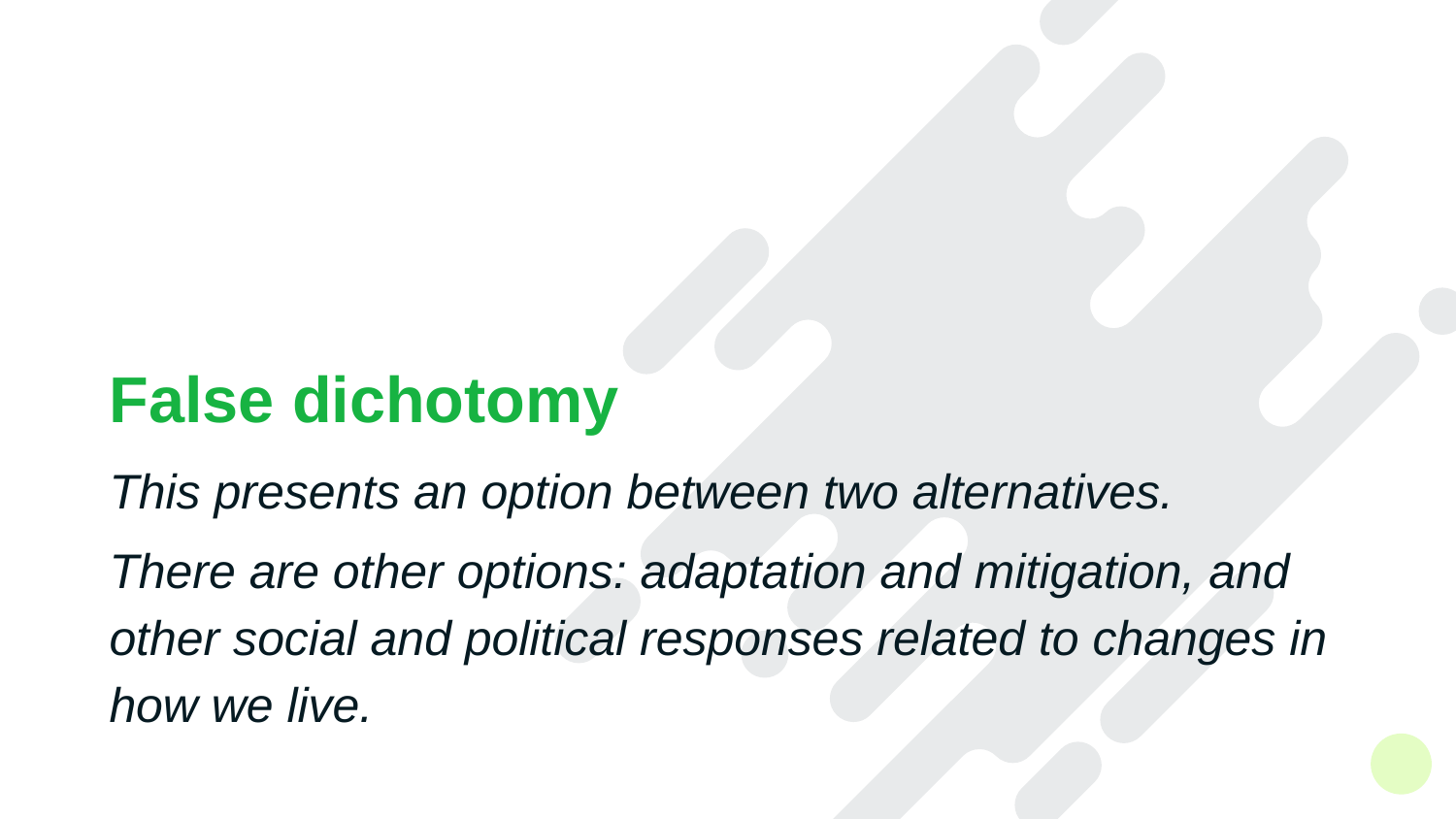

False dichotomy
This presents an option between two alternatives.
There are other options: adaptation and mitigation, and other social and political responses related to changes in how we live.